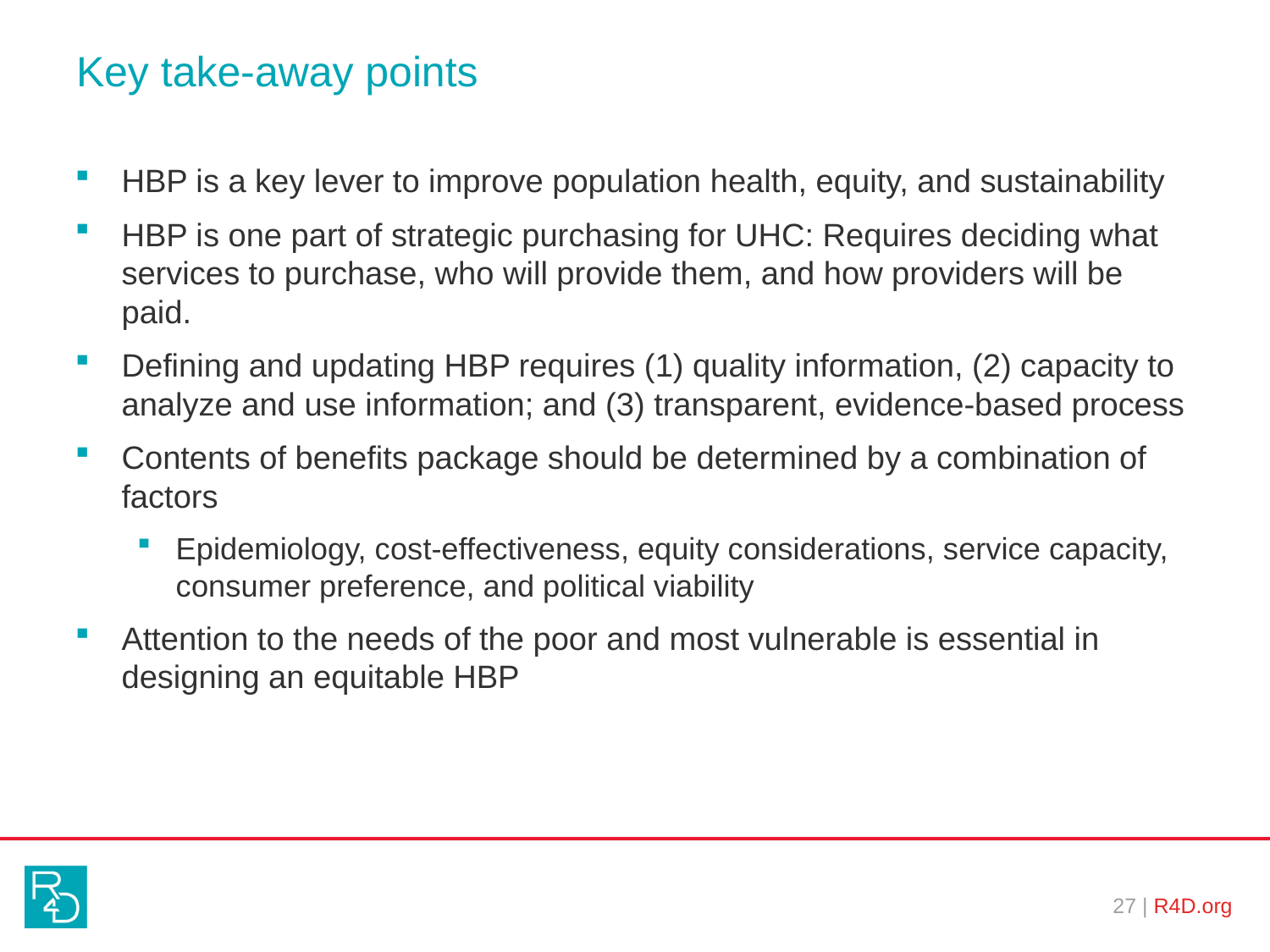

# Key take-away points
HBP is a key lever to improve population health, equity, and sustainability
HBP is one part of strategic purchasing for UHC: Requires deciding what services to purchase, who will provide them, and how providers will be paid.
Defining and updating HBP requires (1) quality information, (2) capacity to analyze and use information; and (3) transparent, evidence-based process
Contents of benefits package should be determined by a combination of factors
Epidemiology, cost-effectiveness, equity considerations, service capacity, consumer preference, and political viability
Attention to the needs of the poor and most vulnerable is essential in designing an equitable HBP

27 | R4D.org